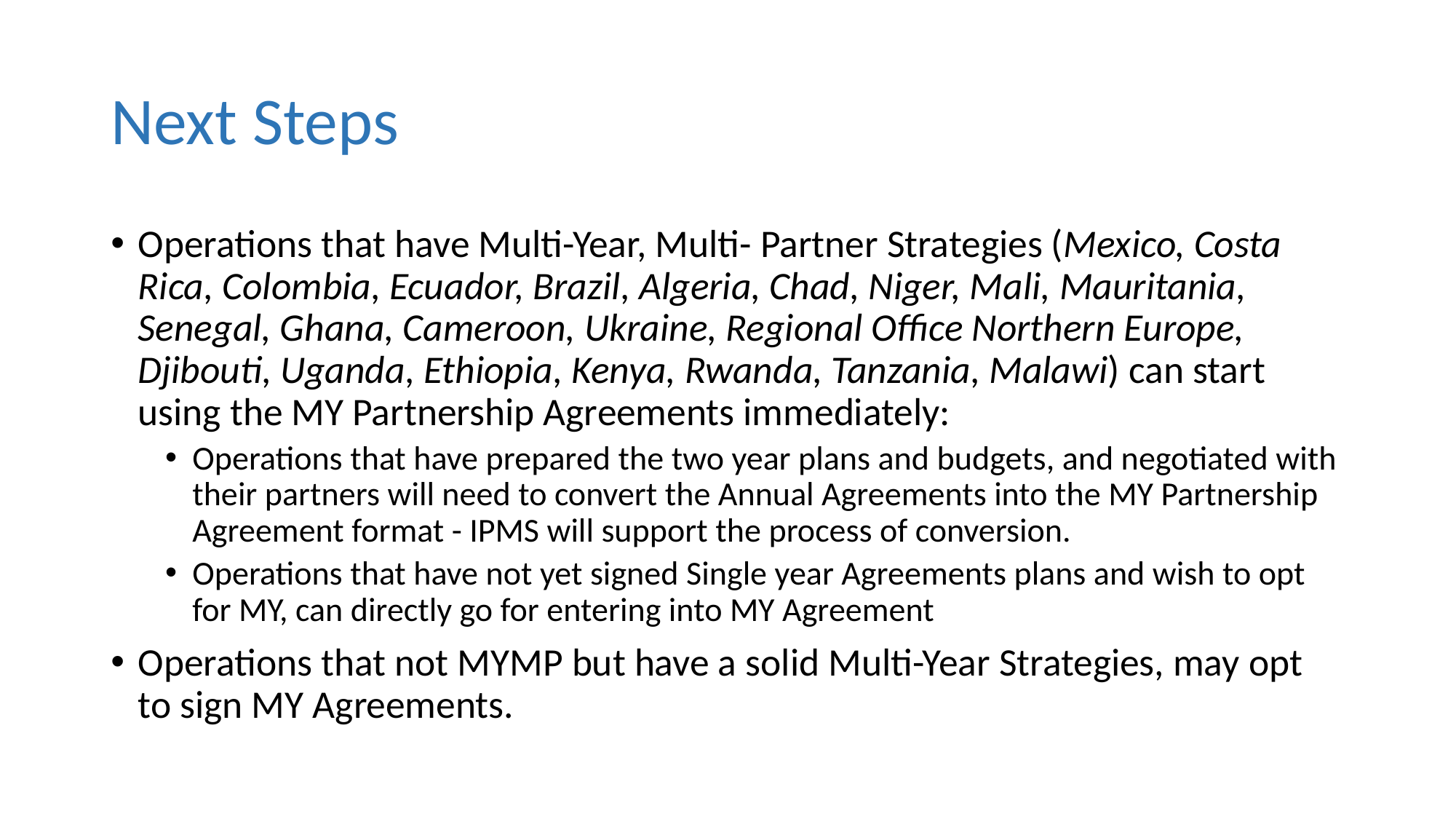

# Next Steps
Operations that have Multi-Year, Multi- Partner Strategies (Mexico, Costa Rica, Colombia, Ecuador, Brazil, Algeria, Chad, Niger, Mali, Mauritania, Senegal, Ghana, Cameroon, Ukraine, Regional Office Northern Europe, Djibouti, Uganda, Ethiopia, Kenya, Rwanda, Tanzania, Malawi) can start using the MY Partnership Agreements immediately:
Operations that have prepared the two year plans and budgets, and negotiated with their partners will need to convert the Annual Agreements into the MY Partnership Agreement format - IPMS will support the process of conversion.
Operations that have not yet signed Single year Agreements plans and wish to opt for MY, can directly go for entering into MY Agreement
Operations that not MYMP but have a solid Multi-Year Strategies, may opt to sign MY Agreements.